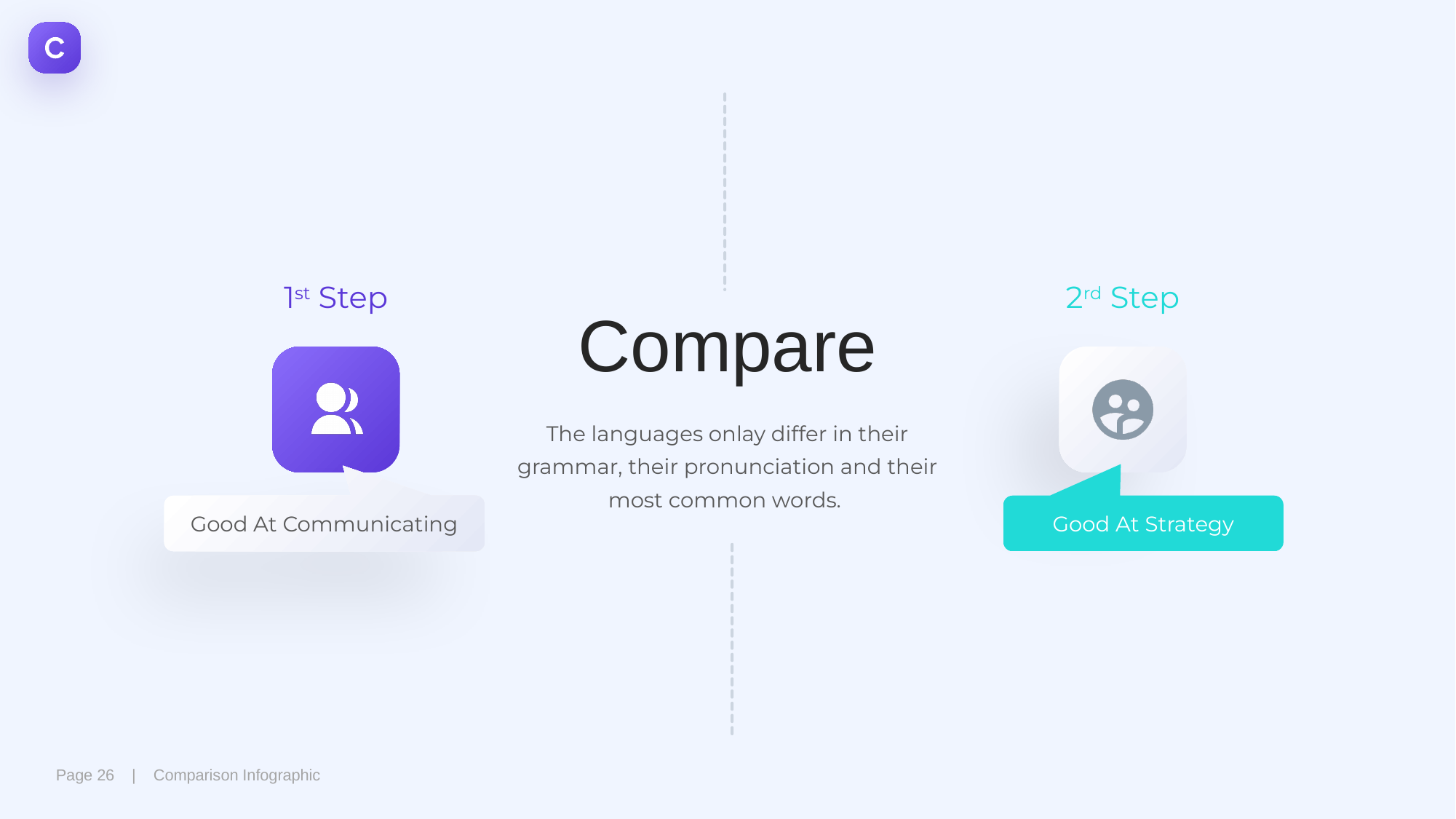

1st Step
2rd Step
Compare
The languages onlay differ in their grammar, their pronunciation and their most common words.

Good At Communicating

Good At Strategy